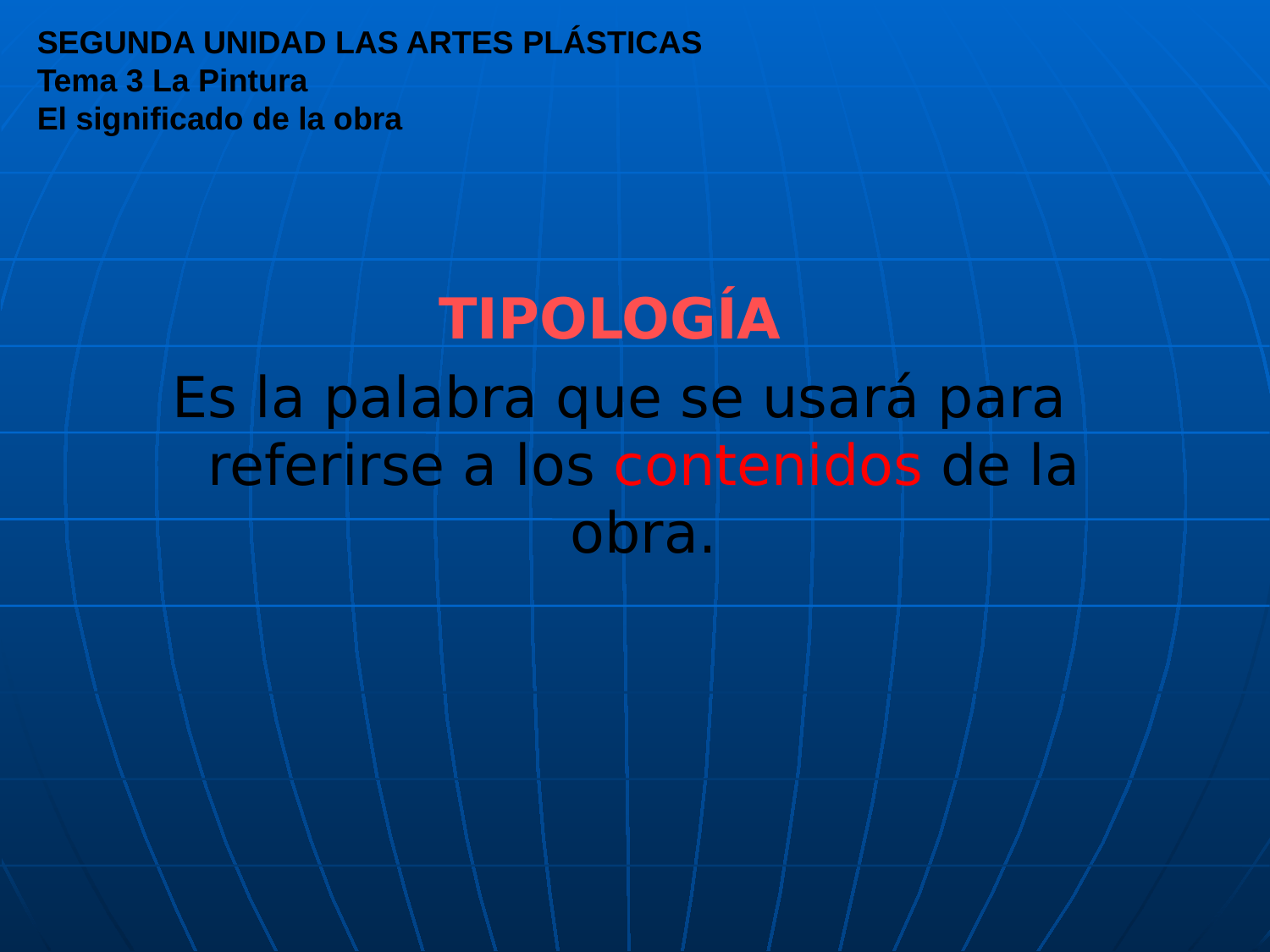

# SEGUNDA UNIDAD LAS ARTES PLÁSTICAS Tema 3 La Pintura El significado de la obra
TIPOLOGÍA
Es la palabra que se usará para referirse a los contenidos de la obra.